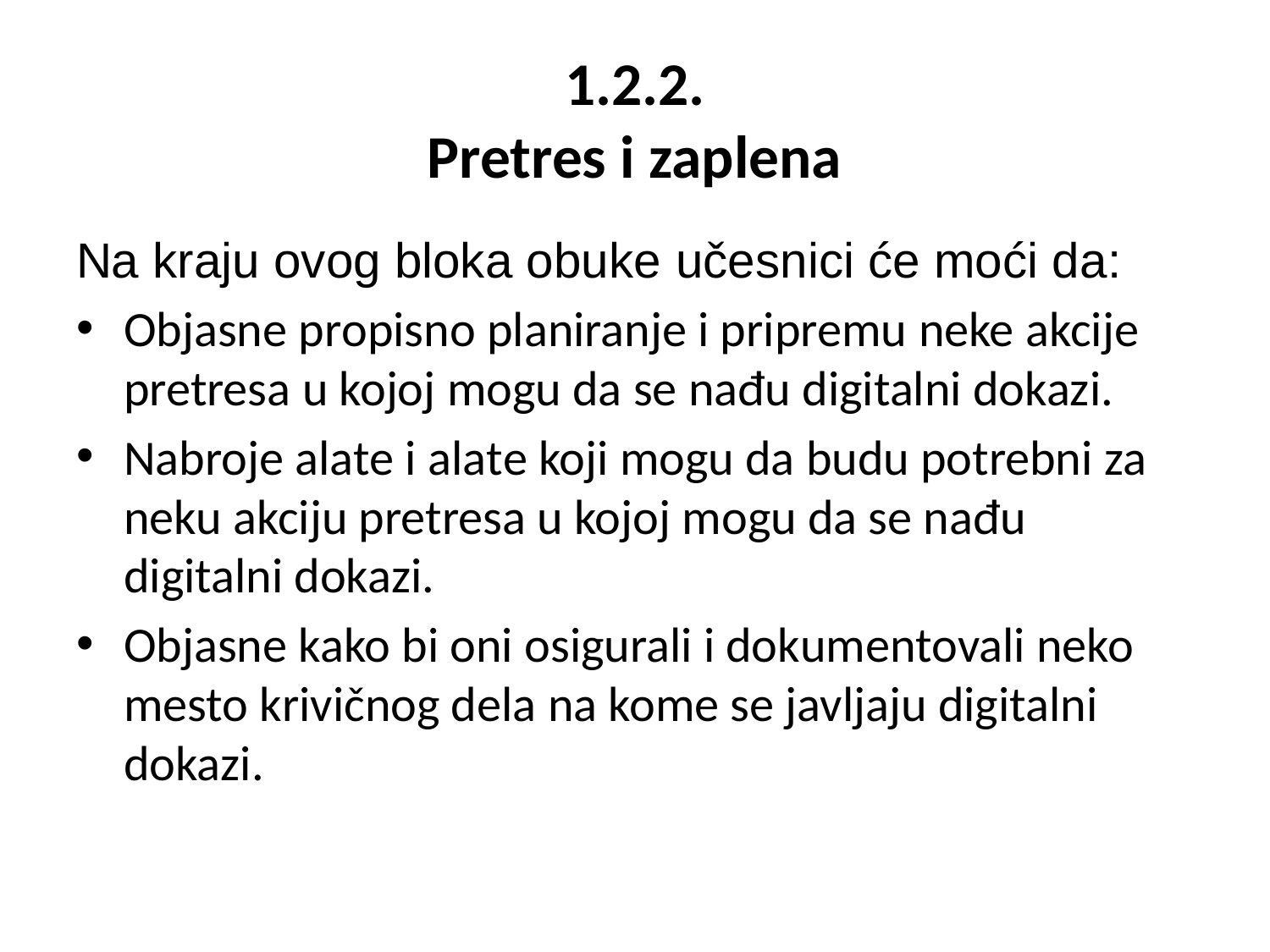

# 1.2.2. Pretres i zaplena
Na kraju ovog bloka obuke učesnici će moći da:
Objasne propisno planiranje i pripremu neke akcije pretresa u kojoj mogu da se nađu digitalni dokazi.
Nabroje alate i alate koji mogu da budu potrebni za neku akciju pretresa u kojoj mogu da se nađu digitalni dokazi.
Objasne kako bi oni osigurali i dokumentovali neko mesto krivičnog dela na kome se javljaju digitalni dokazi.